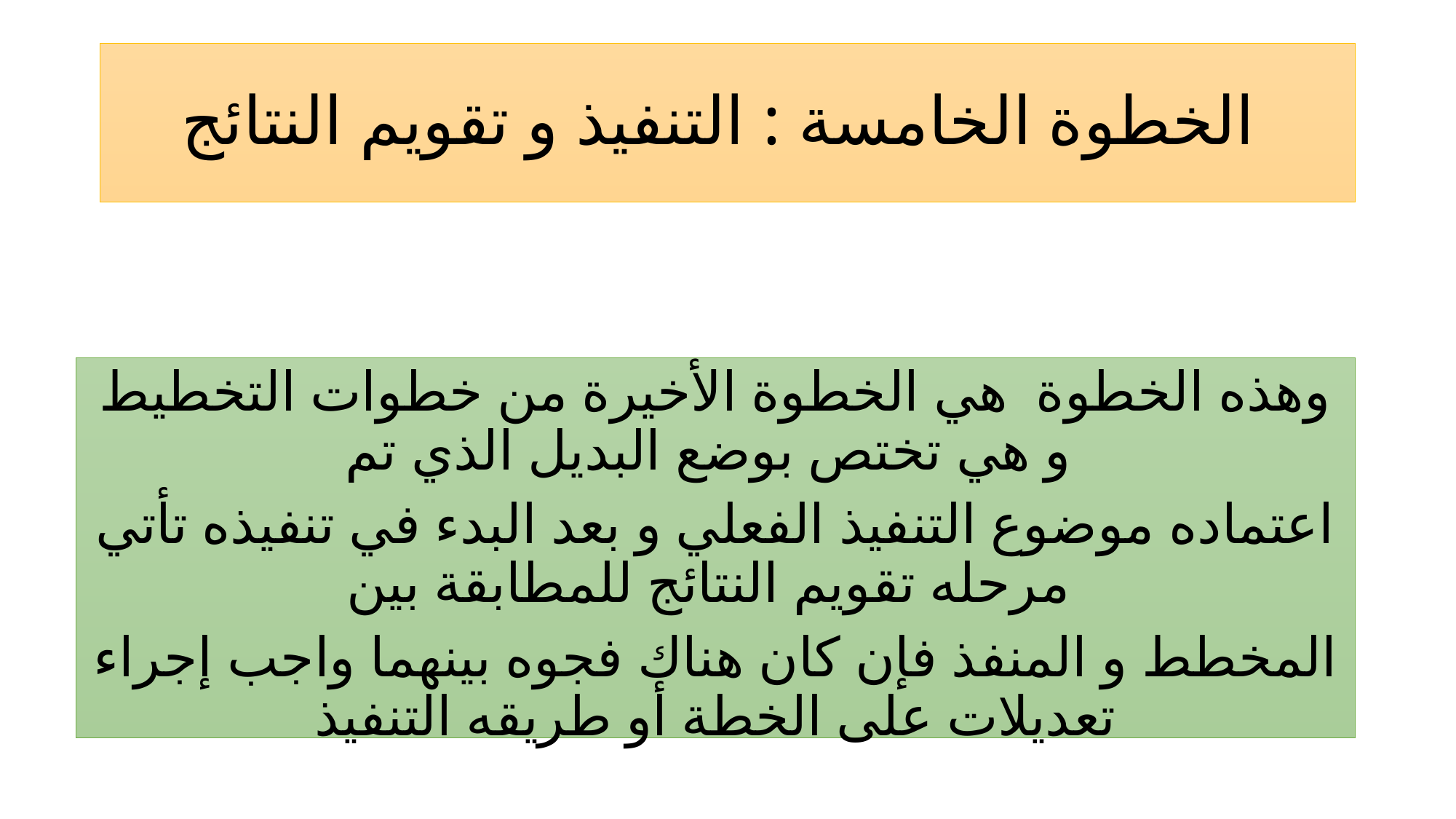

# الخطوة الخامسة : التنفيذ و تقويم النتائج
وهذه الخطوة  هي الخطوة الأخيرة من خطوات التخطيط و هي تختص بوضع البديل الذي تم
اعتماده موضوع التنفيذ الفعلي و بعد البدء في تنفيذه تأتي مرحله تقويم النتائج للمطابقة بين
المخطط و المنفذ فإن كان هناك فجوه بينهما واجب إجراء تعديلات على الخطة أو طريقه التنفيذ